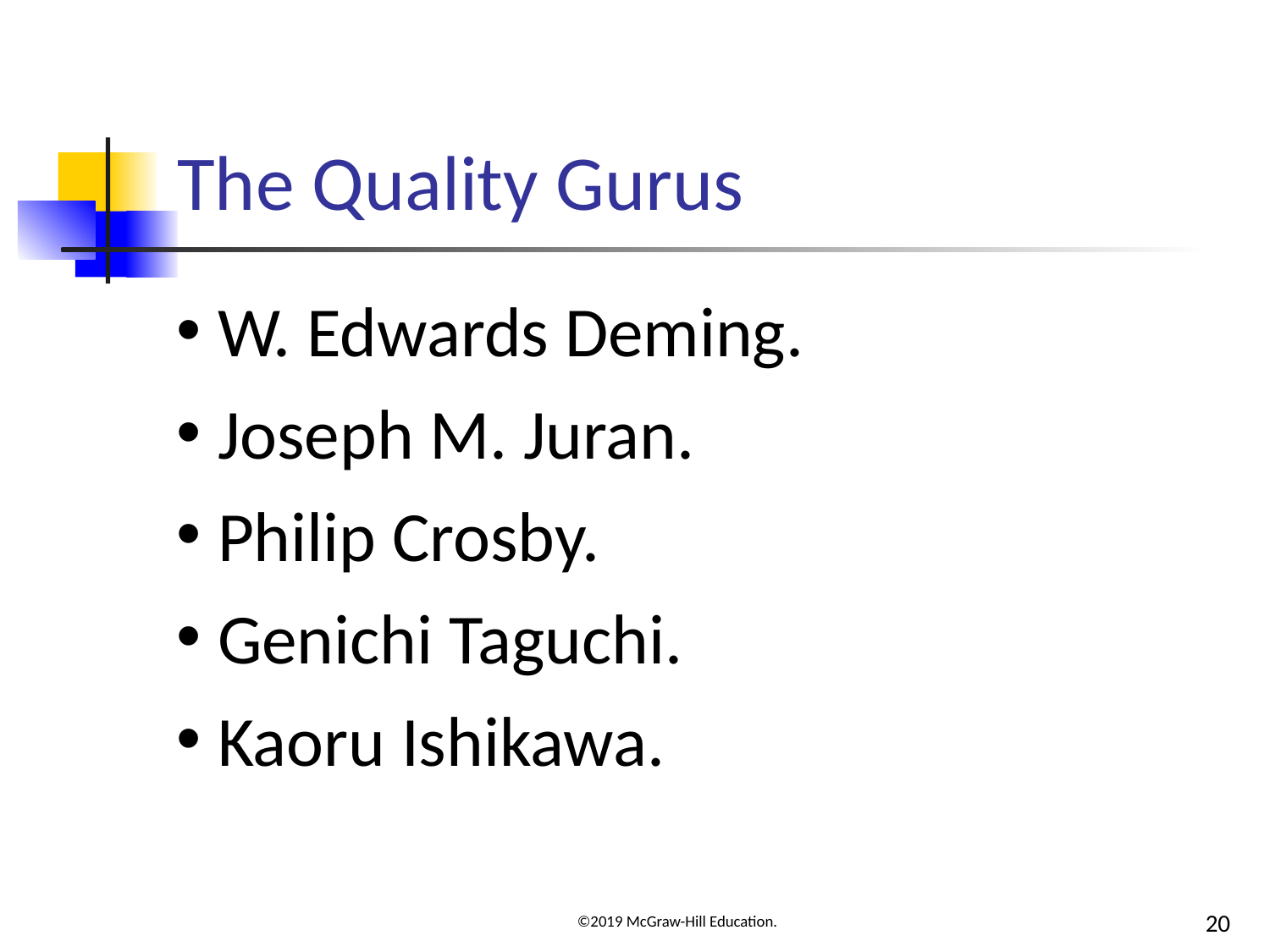

# The Quality Gurus
W. Edwards Deming.
Joseph M. Juran.
Philip Crosby.
Genichi Taguchi.
Kaoru Ishikawa.